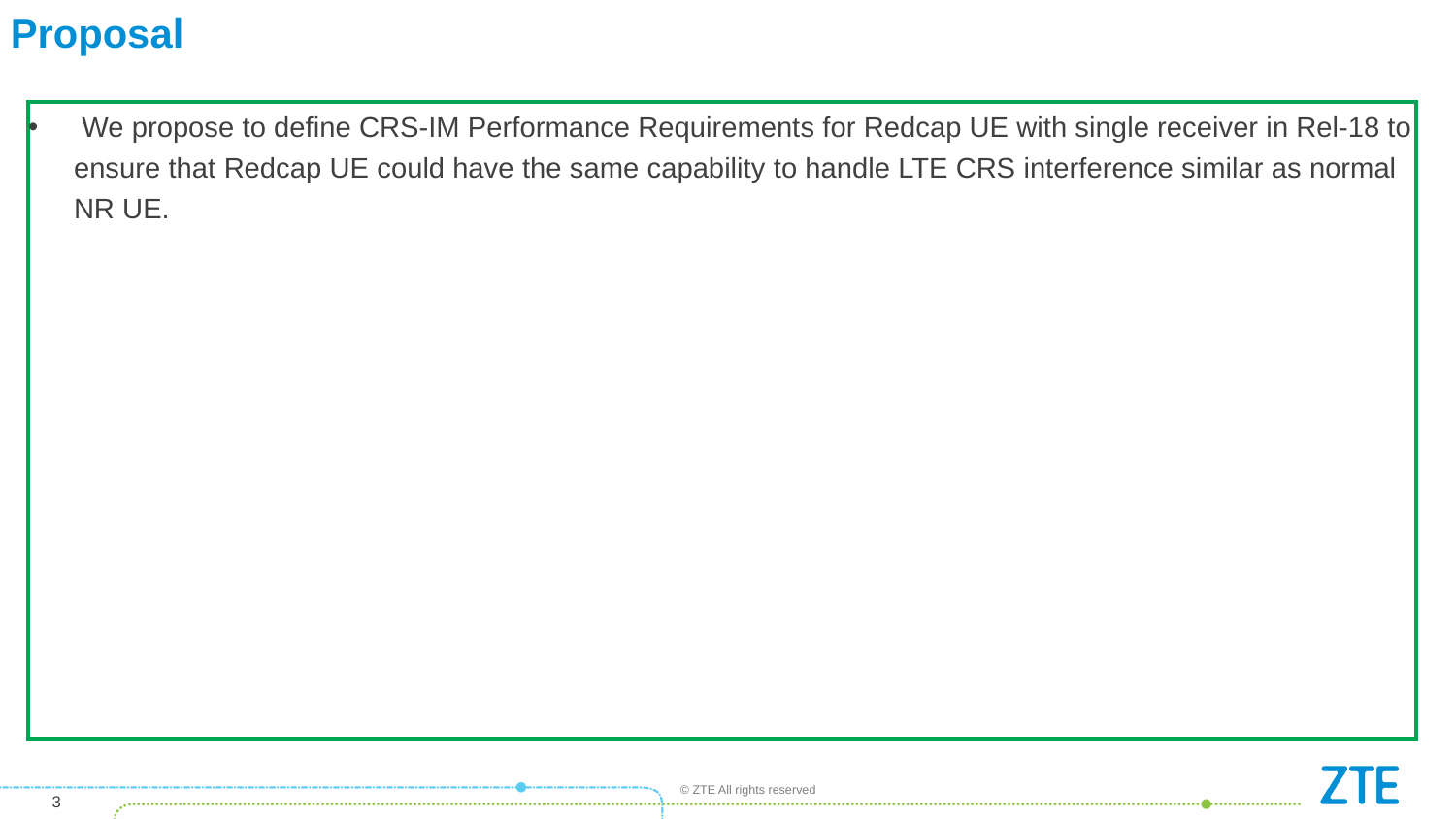

# Proposal
 We propose to define CRS-IM Performance Requirements for Redcap UE with single receiver in Rel-18 to ensure that Redcap UE could have the same capability to handle LTE CRS interference similar as normal NR UE.